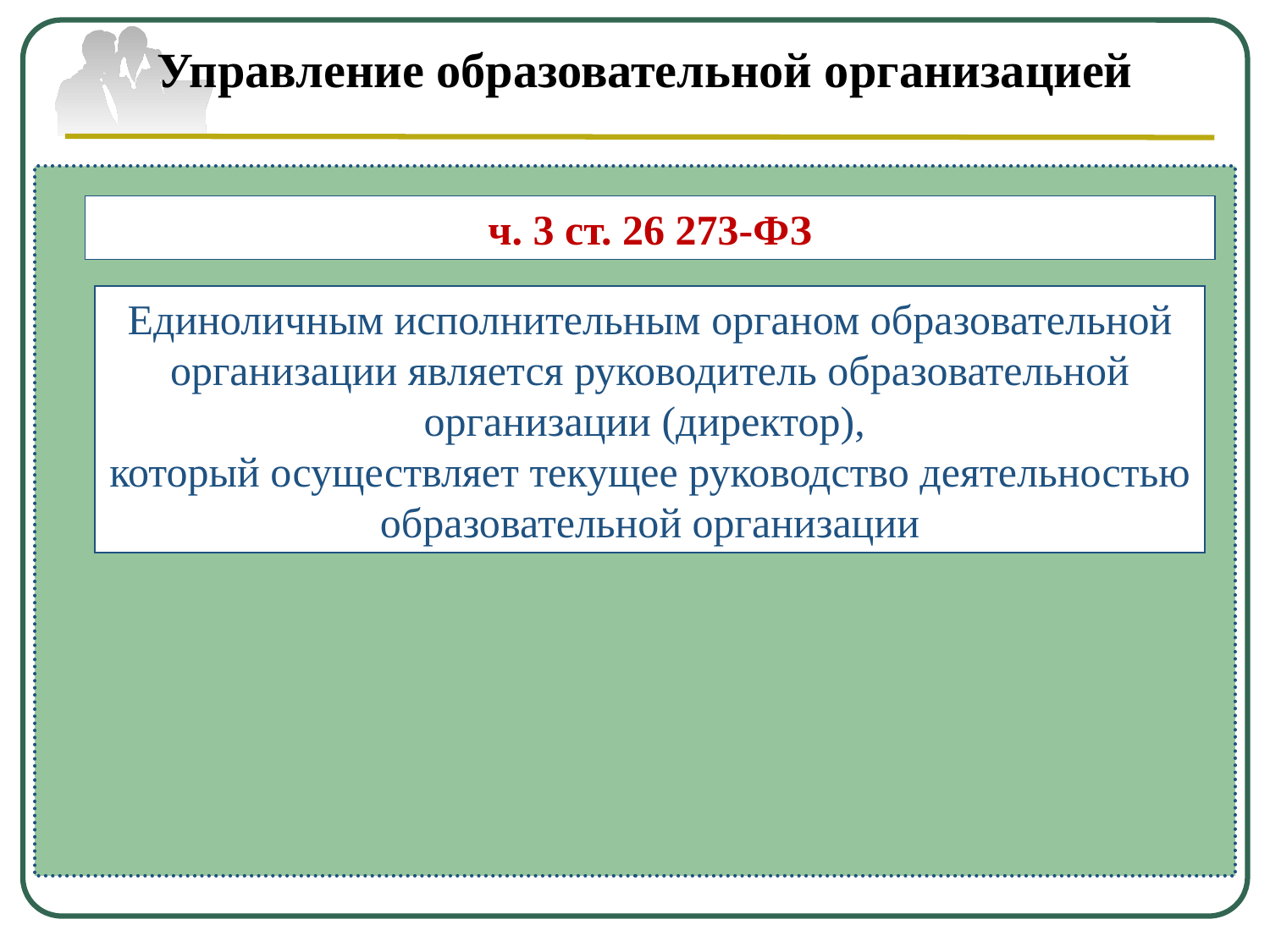

Управление образовательной организацией

ч. 3 ст. 26 273-ФЗ
Единоличным исполнительным органом образовательной организации является руководитель образовательной организации (директор),
который осуществляет текущее руководство деятельностью образовательной организации